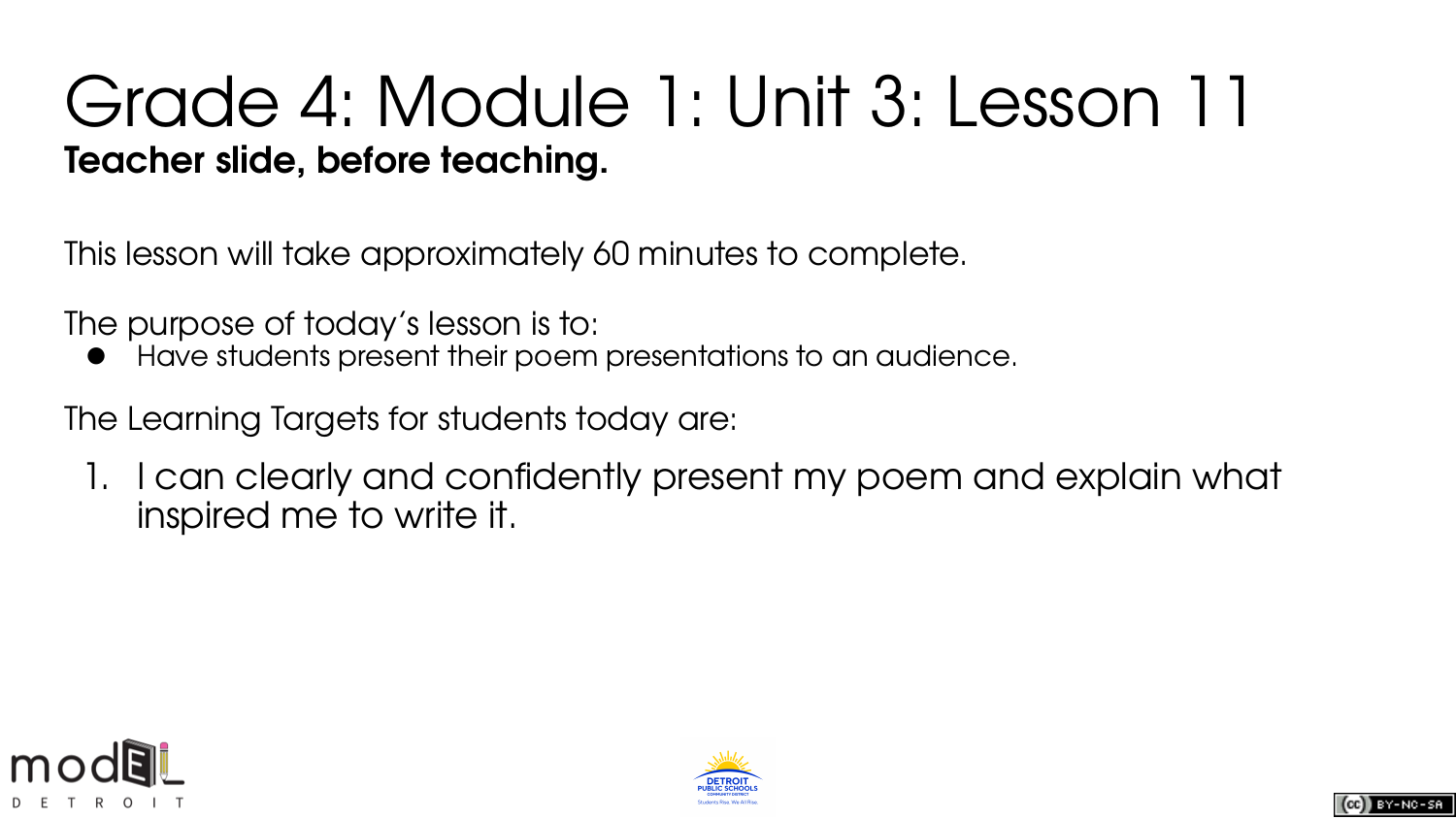

# Grade 4: Module 1: Unit 3: Lesson 11
Teacher slide, before teaching.
This lesson will take approximately 60 minutes to complete.

The purpose of today’s lesson is to:
Have students present their poem presentations to an audience.

The Learning Targets for students today are:
I can clearly and confidently present my poem and explain what inspired me to write it.